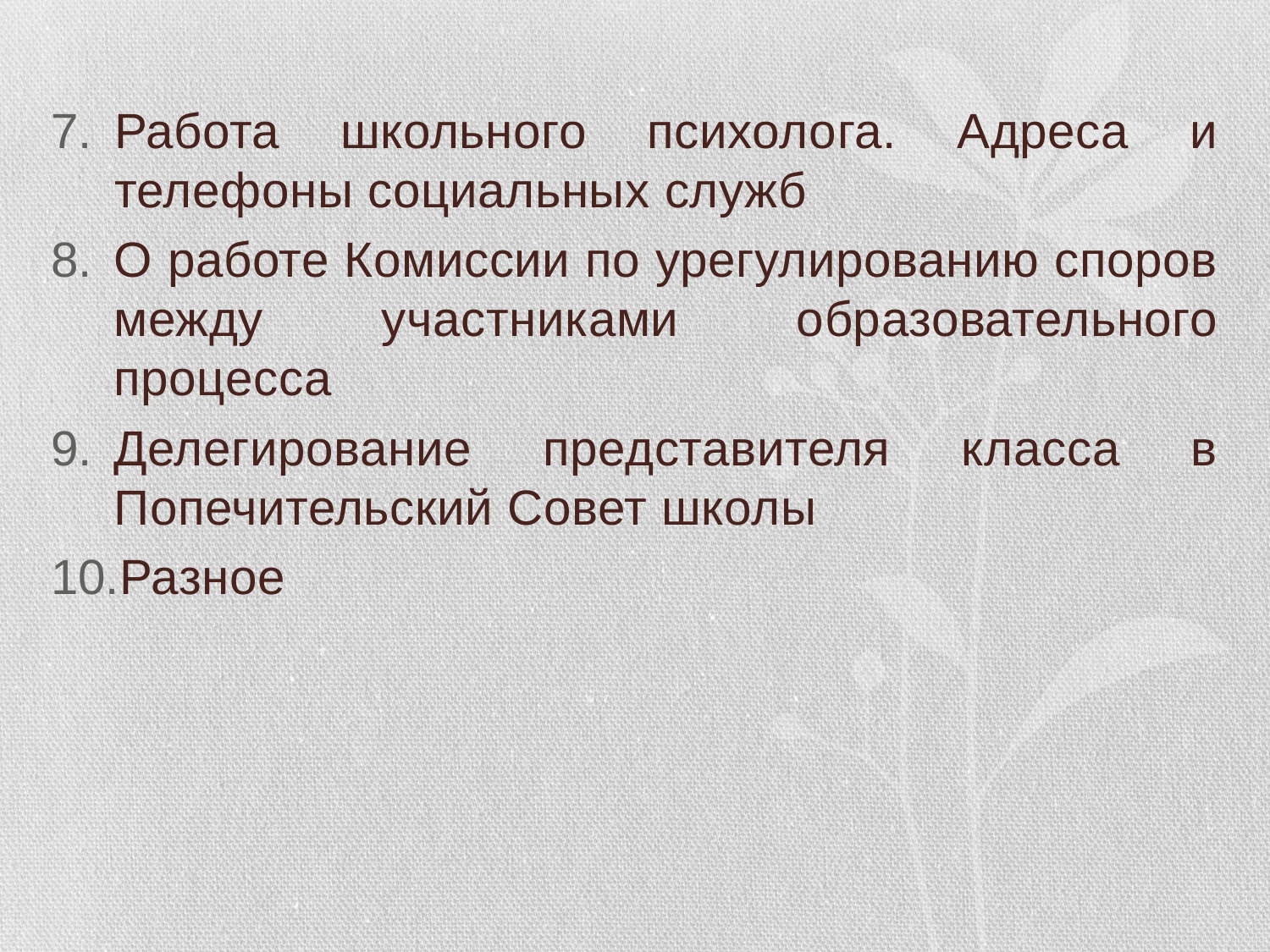

Работа школьного психолога. Адреса и телефоны социальных служб
О работе Комиссии по урегулированию споров между участниками образовательного процесса
Делегирование представителя класса в Попечительский Совет школы
Разное